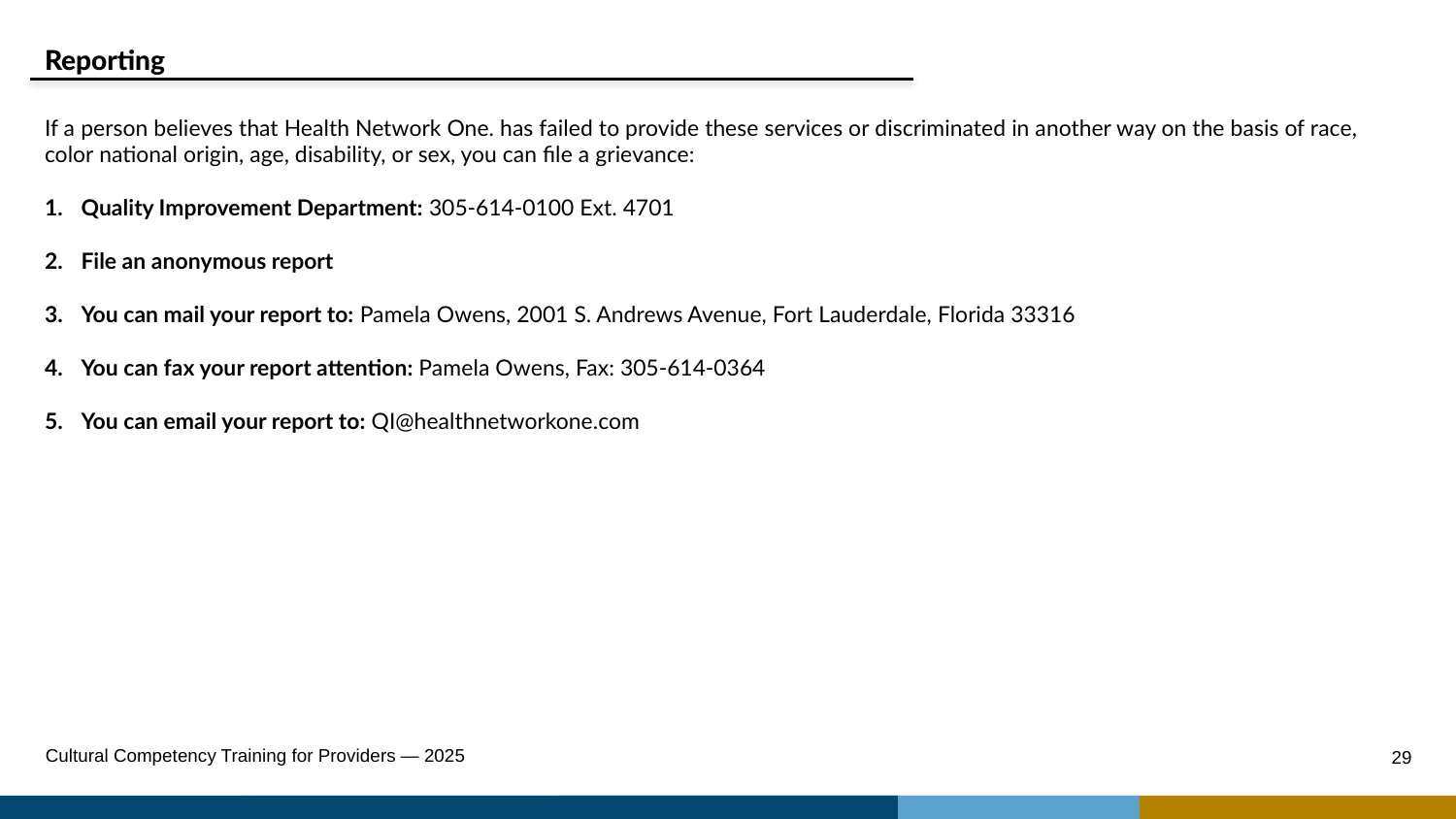

Reporting
If a person believes that Health Network One. has failed to provide these services or discriminated in another way on the basis of race, color national origin, age, disability, or sex, you can file a grievance:

Quality Improvement Department: 305-614-0100 Ext. 4701

File an anonymous report

You can mail your report to: Pamela Owens, 2001 S. Andrews Avenue, Fort Lauderdale, Florida 33316

You can fax your report attention: Pamela Owens, Fax: 305-614-0364

You can email your report to: QI@healthnetworkone.com
Cultural Competency Training for Providers — 2025